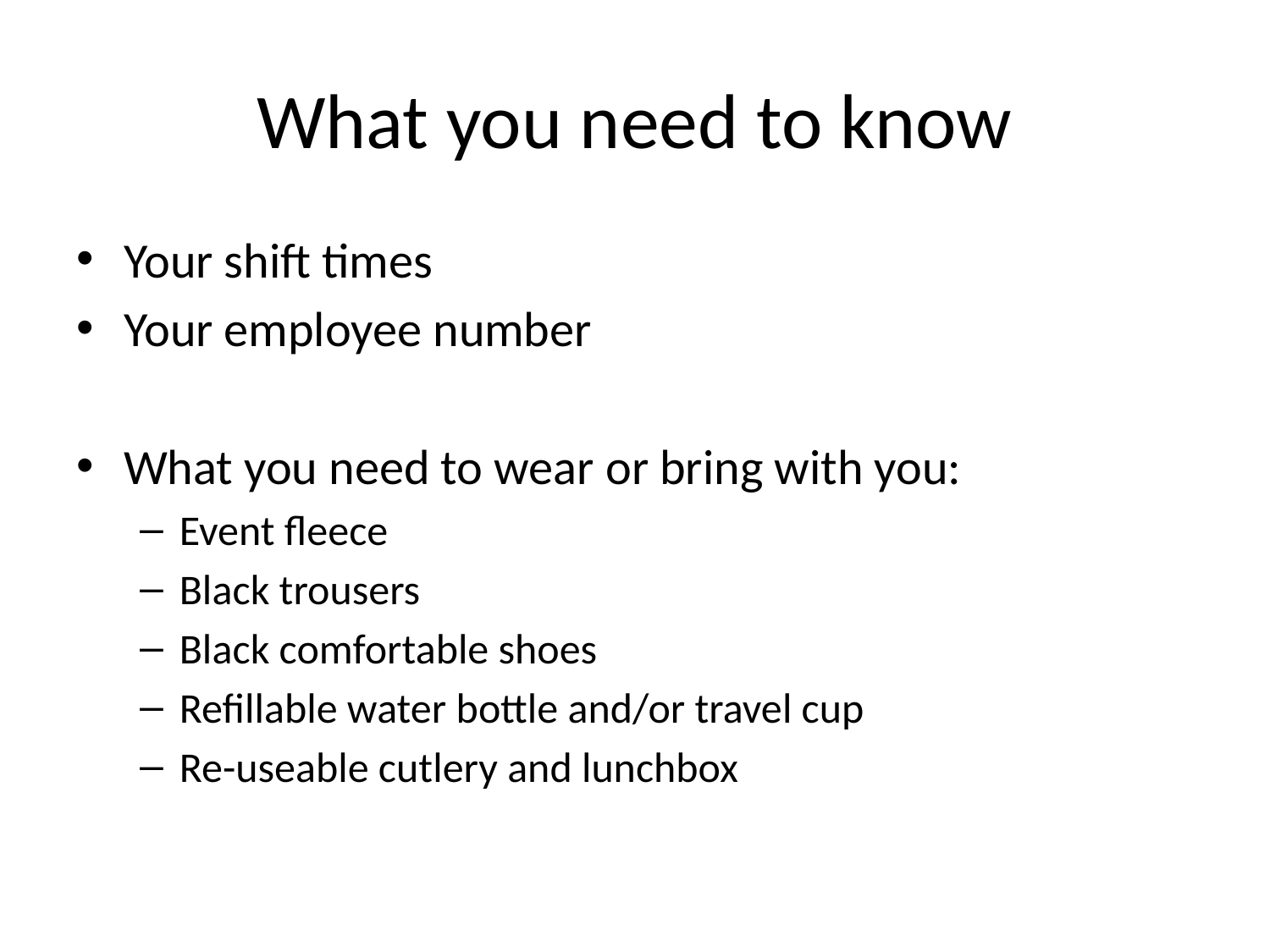

# What you need to know
Your shift times
Your employee number

What you need to wear or bring with you:
Event fleece
Black trousers
Black comfortable shoes
Refillable water bottle and/or travel cup
Re-useable cutlery and lunchbox